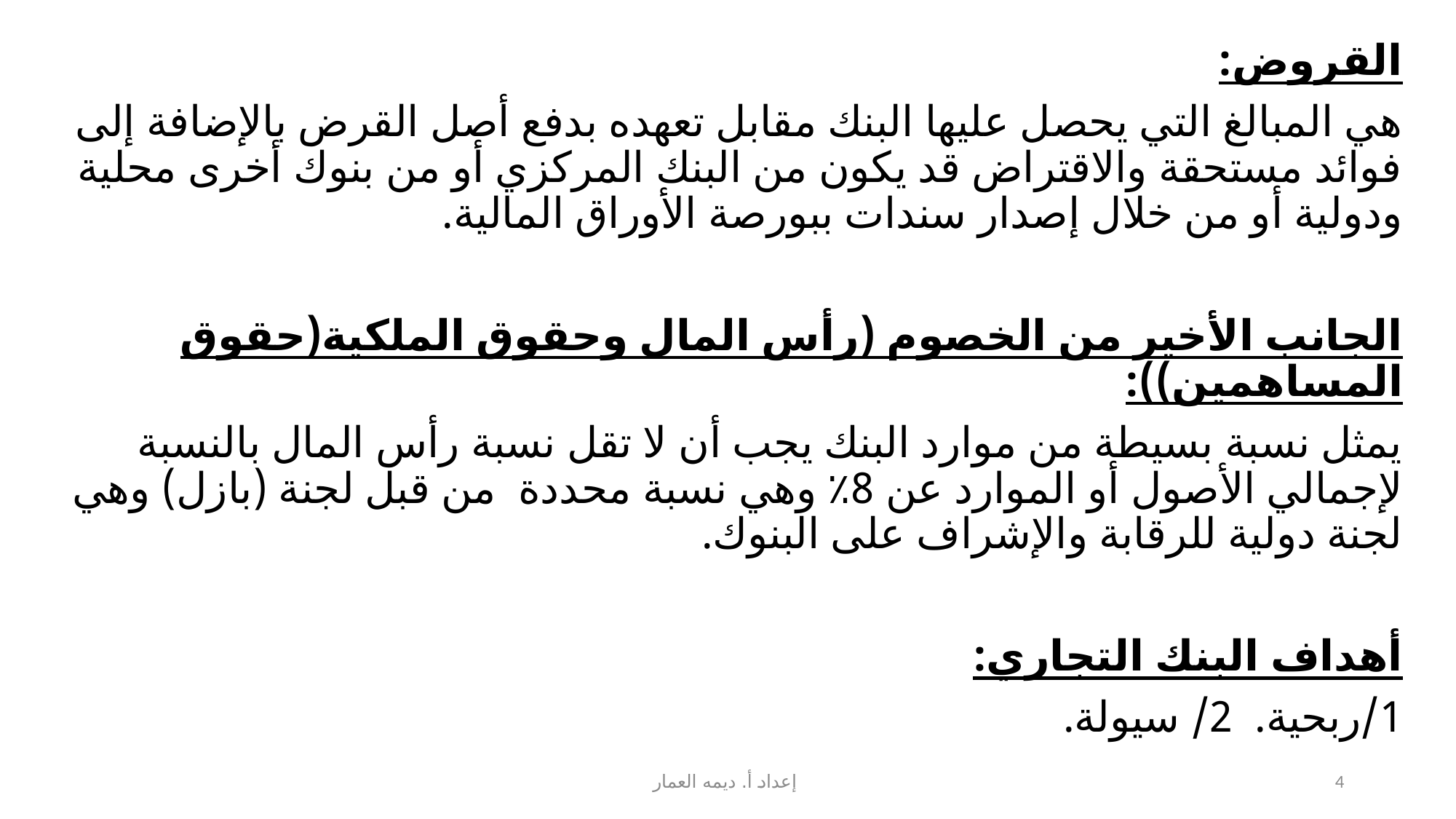

القروض:
هي المبالغ التي يحصل عليها البنك مقابل تعهده بدفع أصل القرض بالإضافة إلى فوائد مستحقة والاقتراض قد يكون من البنك المركزي أو من بنوك أخرى محلية ودولية أو من خلال إصدار سندات ببورصة الأوراق المالية.

الجانب الأخير من الخصوم (رأس المال وحقوق الملكية(حقوق المساهمين)):
يمثل نسبة بسيطة من موارد البنك يجب أن لا تقل نسبة رأس المال بالنسبة لإجمالي الأصول أو الموارد عن 8٪ وهي نسبة محددة  من قبل لجنة (بازل) وهي لجنة دولية للرقابة والإشراف على البنوك.

أهداف البنك التجاري:
1/ربحية.  2/ سيولة.
إعداد أ. ديمه العمار
4